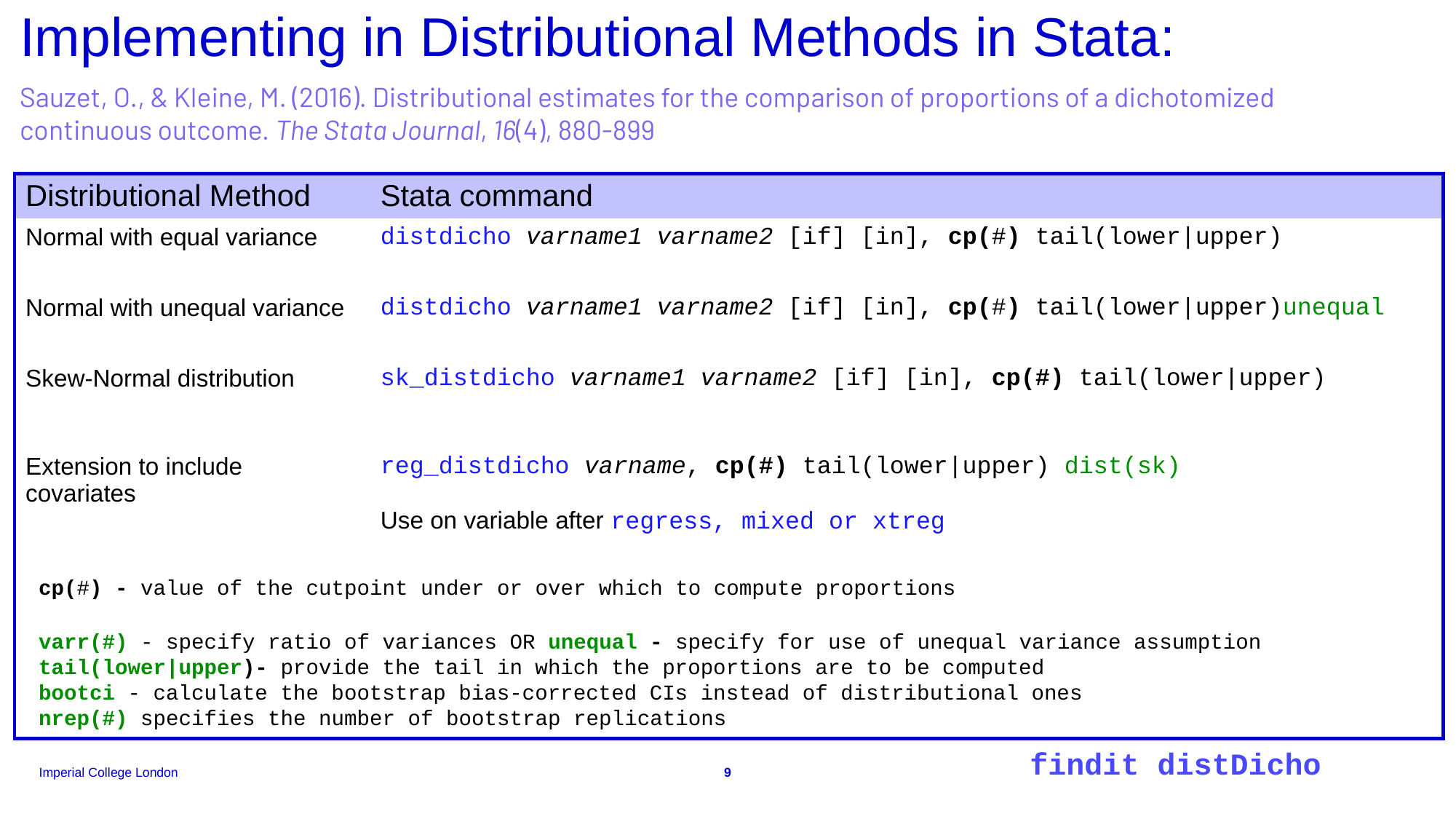

# Implementing in Distributional Methods in Stata:
Sauzet, O., & Kleine, M. (2016). Distributional estimates for the comparison of proportions of a dichotomized continuous outcome. The Stata Journal, 16(4), 880-899
| Distributional Method | Stata command |
| --- | --- |
| Normal with equal variance | distdicho varname1 varname2 [if] [in], cp(#) tail(lower|upper) |
| Normal with unequal variance | distdicho varname1 varname2 [if] [in], cp(#) tail(lower|upper)unequal |
| Skew-Normal distribution | sk\_distdicho varname1 varname2 [if] [in], cp(#) tail(lower|upper) |
| Extension to include covariates | reg\_distdicho varname, cp(#) tail(lower|upper) dist(sk) Use on variable after regress, mixed or xtreg |

cp(#) - value of the cutpoint under or over which to compute proportions

varr(#) - specify ratio of variances OR unequal - specify for use of unequal variance assumption
tail(lower|upper)- provide the tail in which the proportions are to be computed
bootci - calculate the bootstrap bias-corrected CIs instead of distributional ones
nrep(#) specifies the number of bootstrap replications

findit distDicho
9